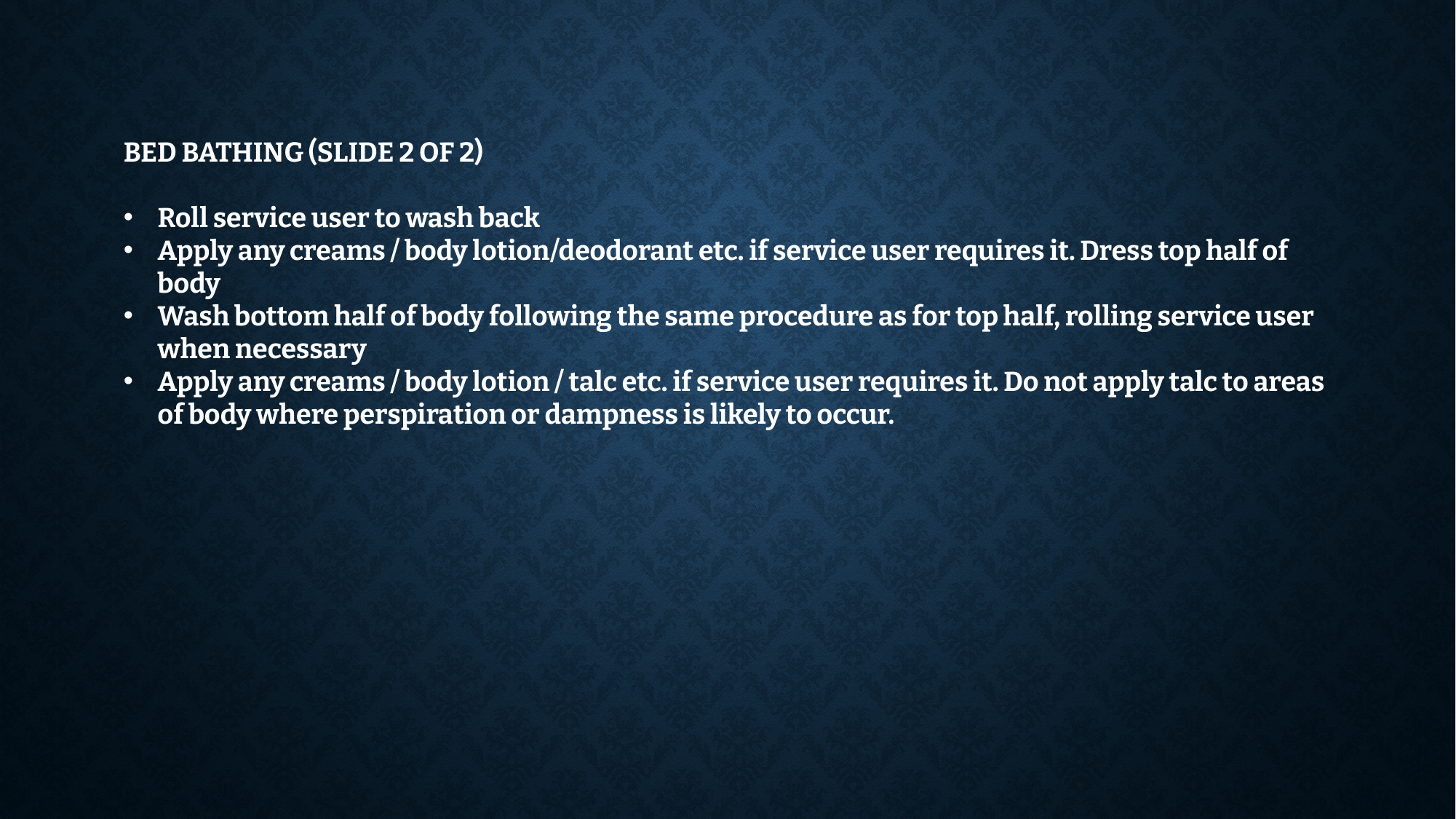

BED BATHING (SLIDE 2 OF 2)

Roll service user to wash back
Apply any creams / body lotion/deodorant etc. if service user requires it. Dress top half of body
Wash bottom half of body following the same procedure as for top half, rolling service user when necessary
Apply any creams / body lotion / talc etc. if service user requires it. Do not apply talc to areas of body where perspiration or dampness is likely to occur.